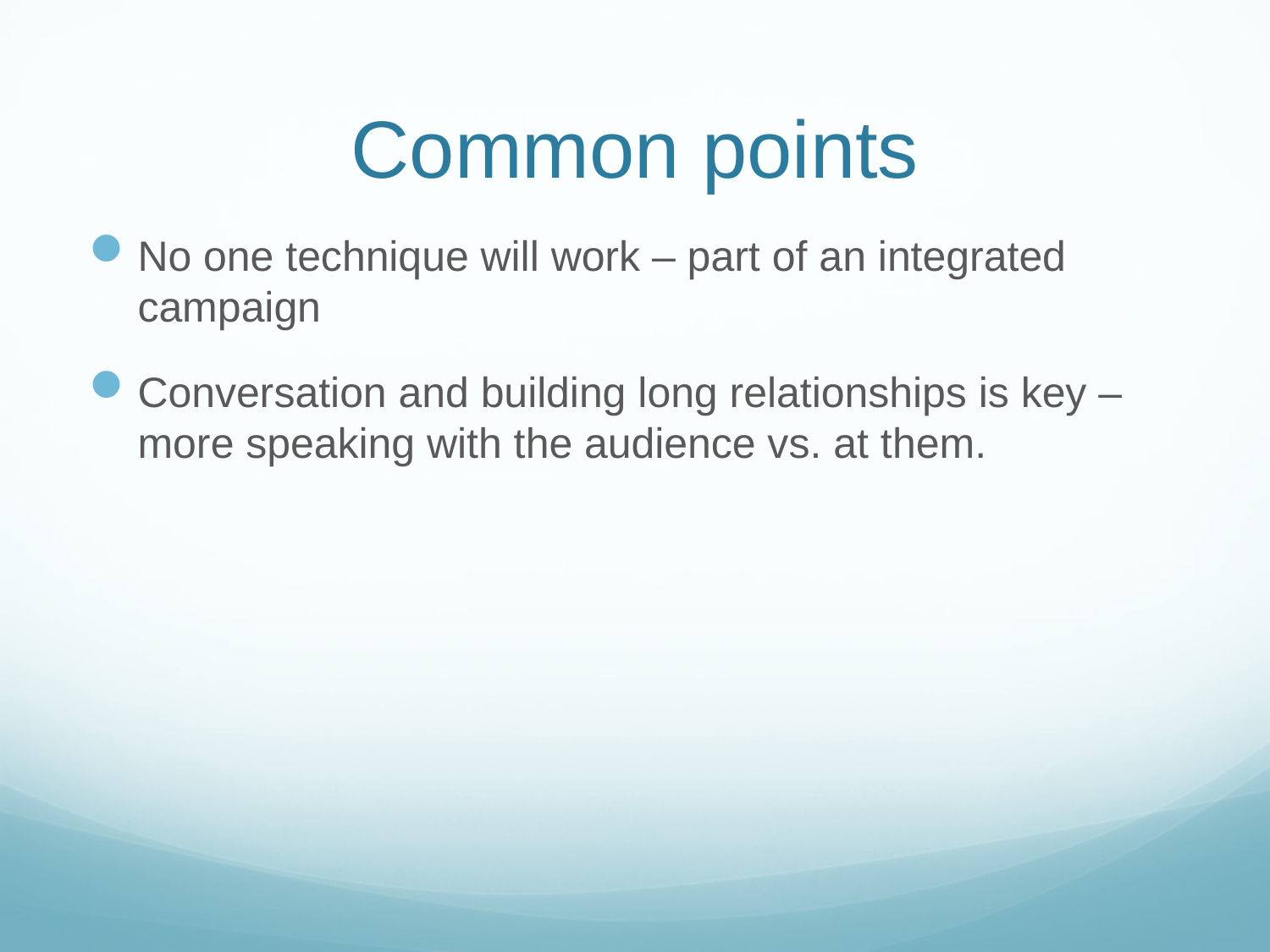

# Common points
No one technique will work – part of an integrated campaign
Conversation and building long relationships is key – more speaking with the audience vs. at them.